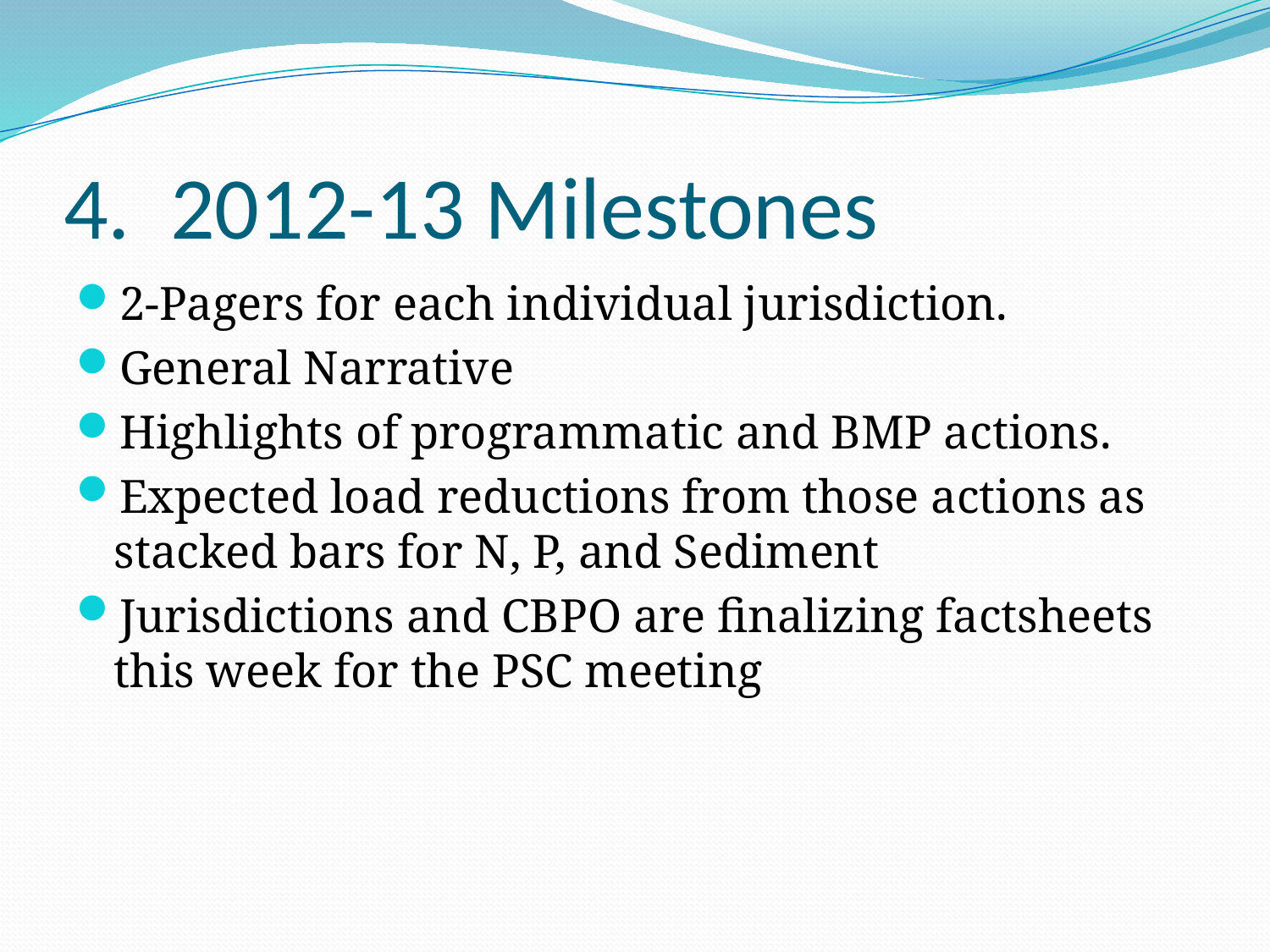

# 4.  2012-13 Milestones
2-Pagers for each individual jurisdiction.
General Narrative
Highlights of programmatic and BMP actions.
Expected load reductions from those actions as stacked bars for N, P, and Sediment
Jurisdictions and CBPO are finalizing factsheets this week for the PSC meeting